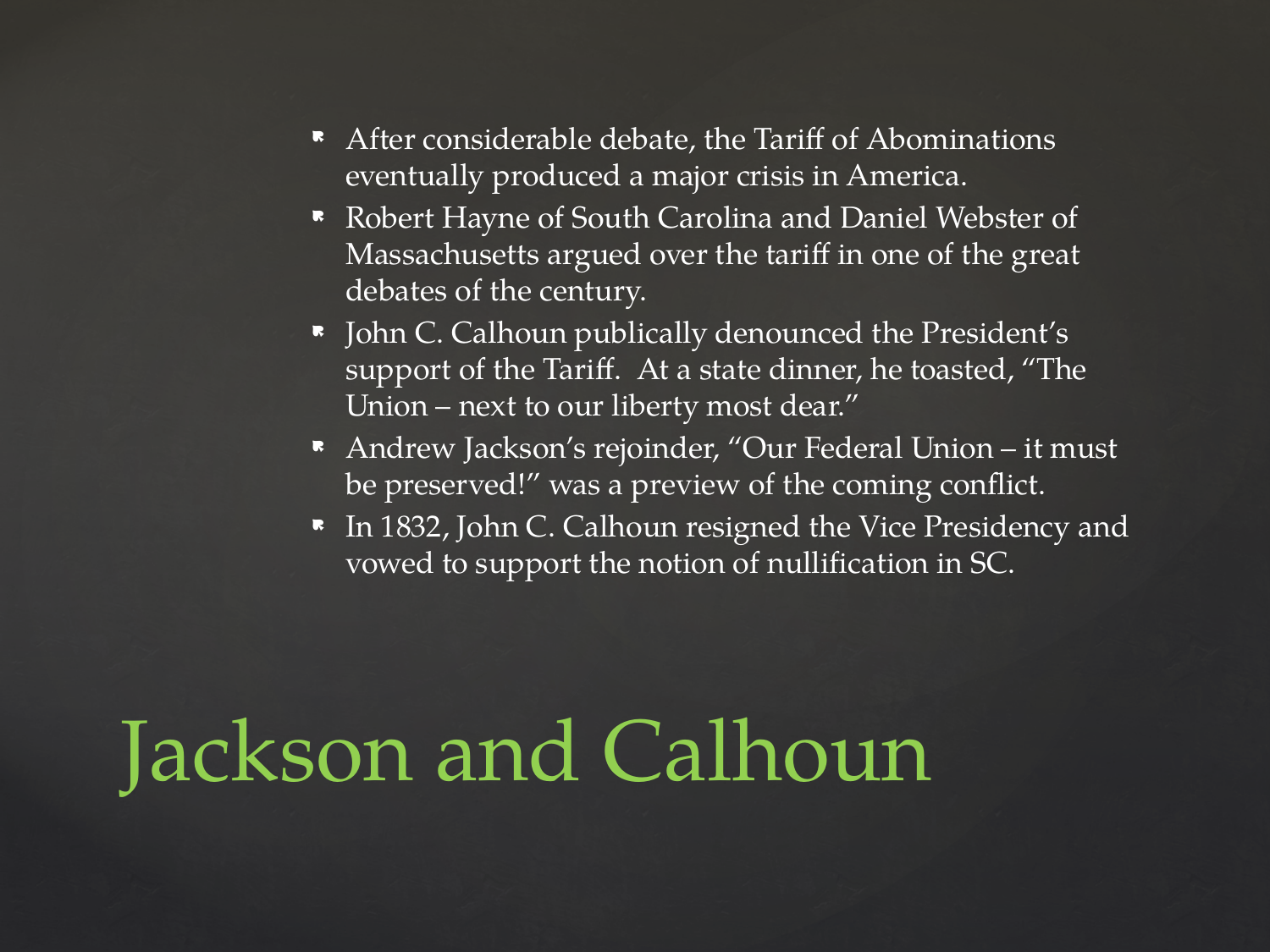

After considerable debate, the Tariff of Abominations eventually produced a major crisis in America.
Robert Hayne of South Carolina and Daniel Webster of Massachusetts argued over the tariff in one of the great debates of the century.
John C. Calhoun publically denounced the President’s support of the Tariff.  At a state dinner, he toasted, “The Union – next to our liberty most dear.”
Andrew Jackson’s rejoinder, “Our Federal Union – it must be preserved!” was a preview of the coming conflict.
In 1832, John C. Calhoun resigned the Vice Presidency and vowed to support the notion of nullification in SC.
# Jackson and Calhoun